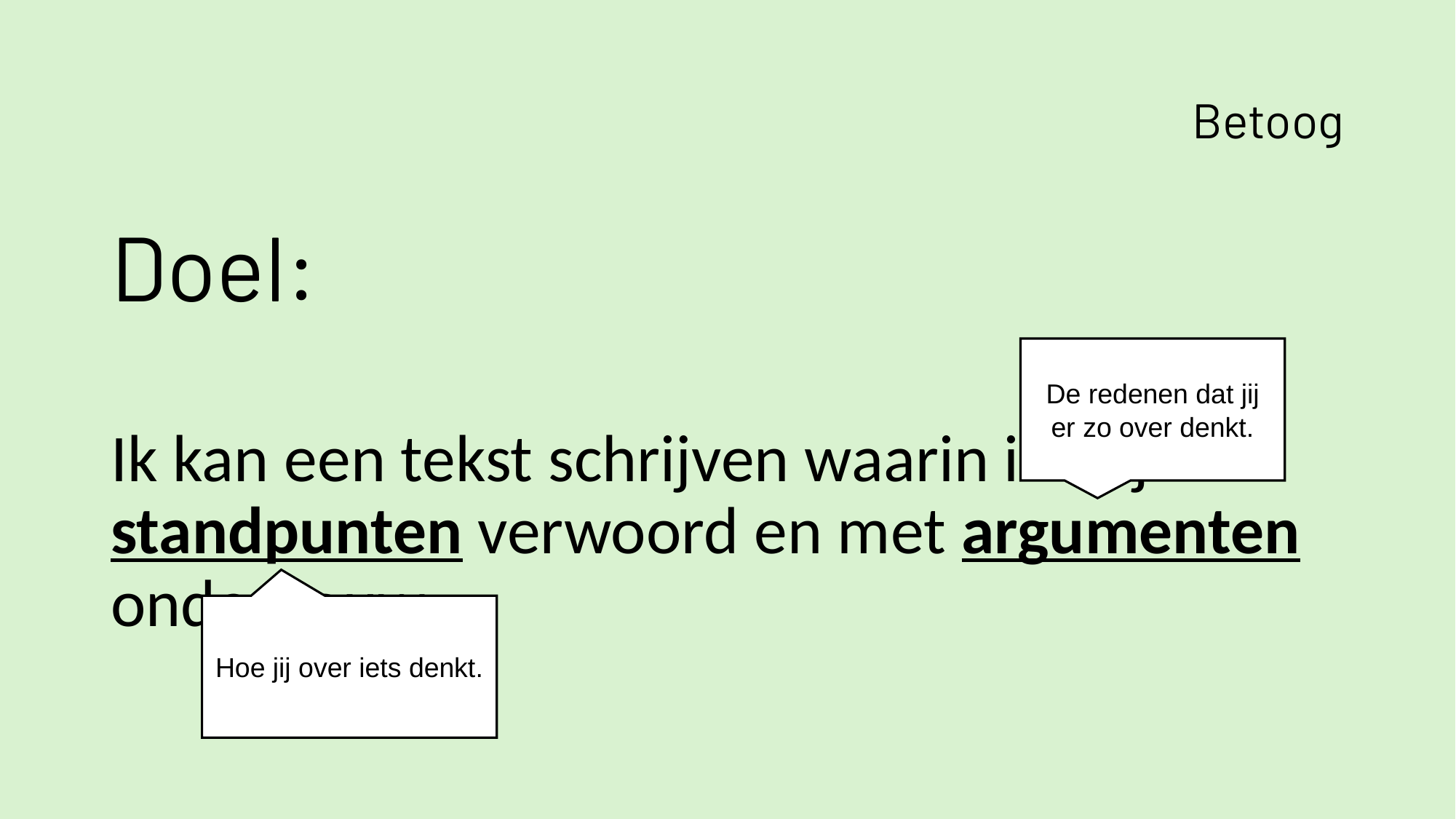

# Betoog
Doel:

Ik kan een tekst schrijven waarin ik mijn standpunten verwoord en met argumenten onderbouw.
De redenen dat jij er zo over denkt.
Hoe jij over iets denkt.